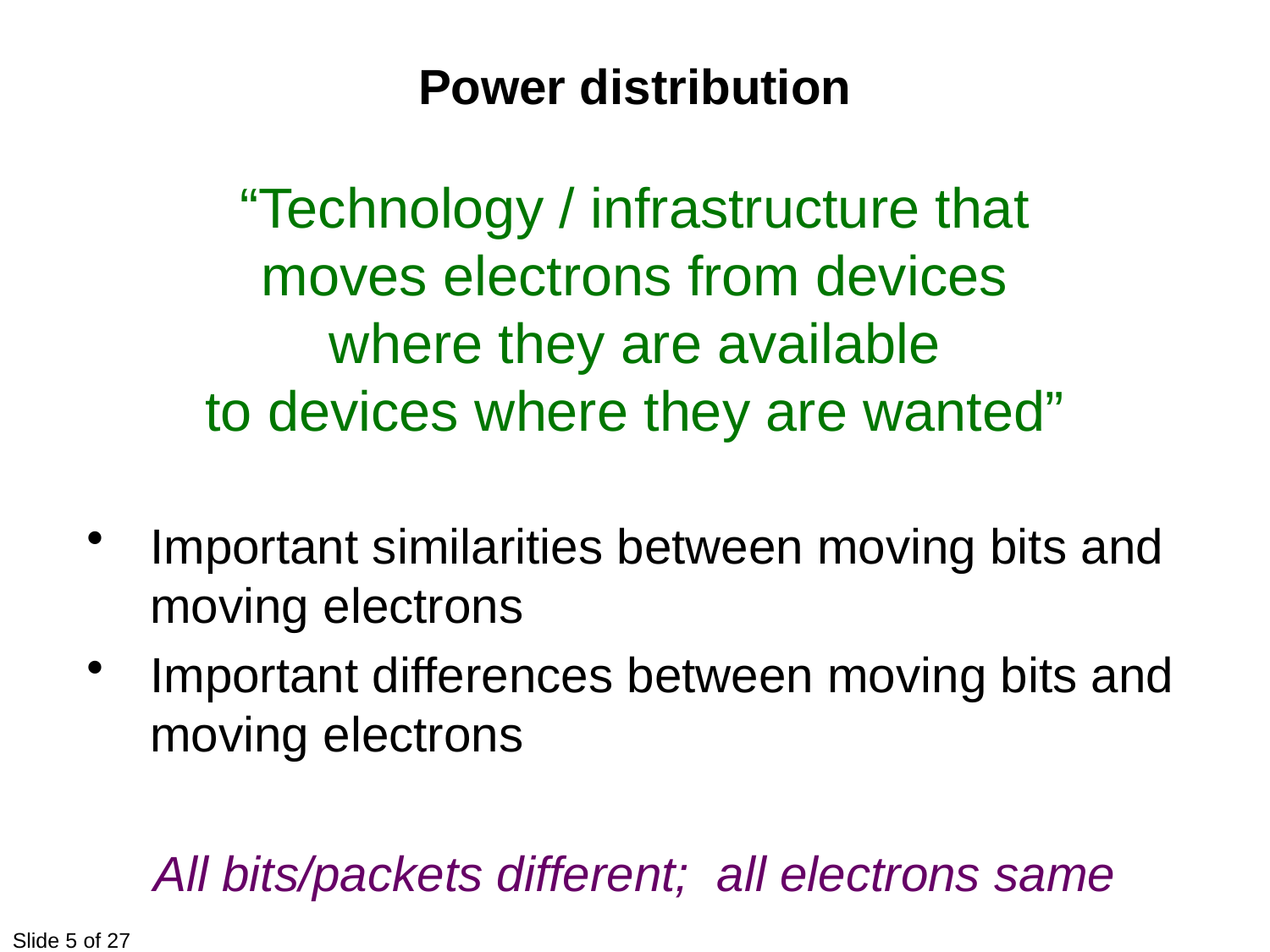

Power distribution
“Technology / infrastructure that
moves electrons from devices
where they are available
to devices where they are wanted”

Important similarities between moving bits and moving electrons
Important differences between moving bits and moving electrons

All bits/packets different;  all electrons same